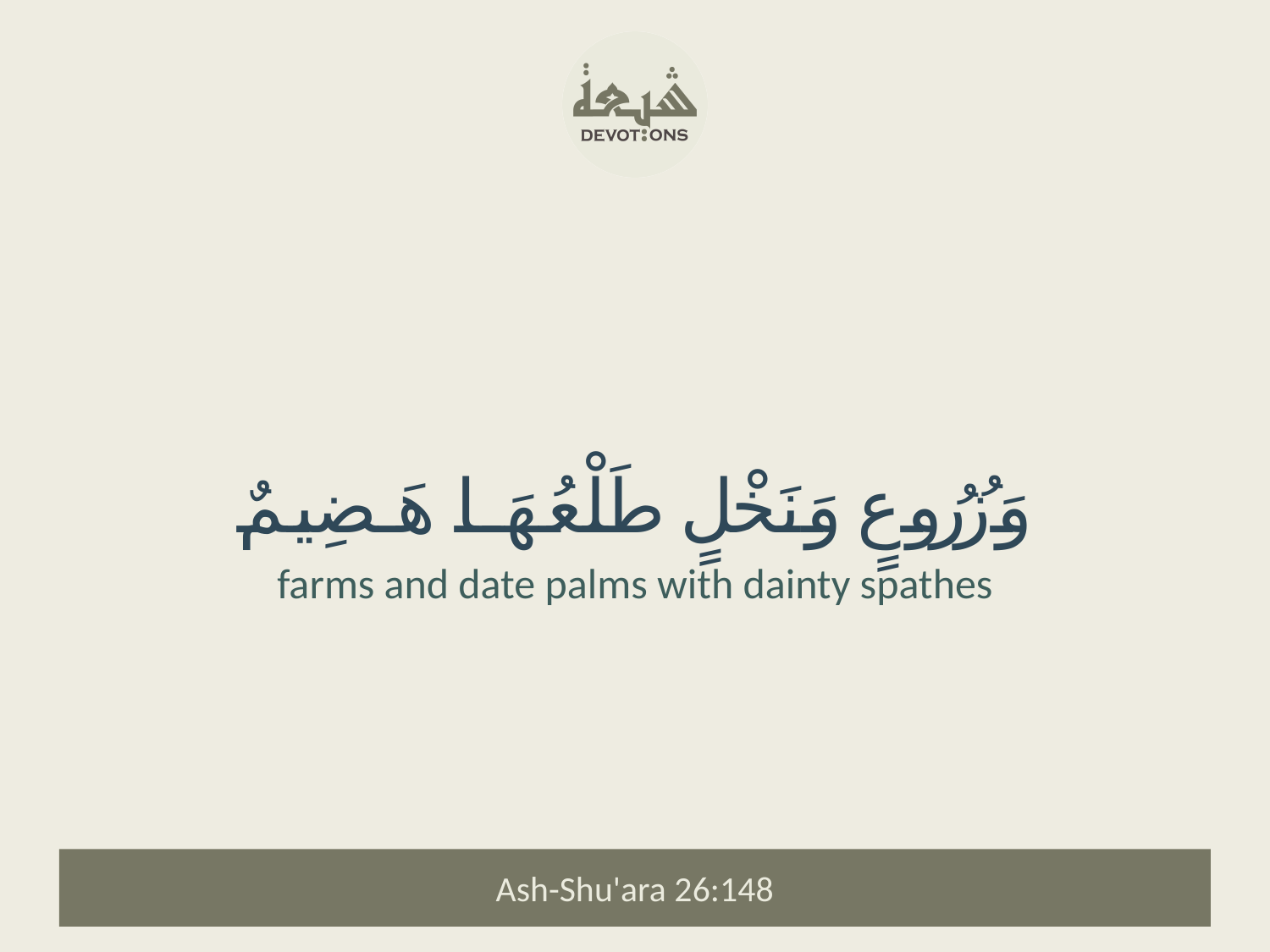

وَزُرُوعٍ وَنَخْلٍ طَلْعُهَا هَضِيمٌ
farms and date palms with dainty spathes
Ash-Shu'ara 26:148